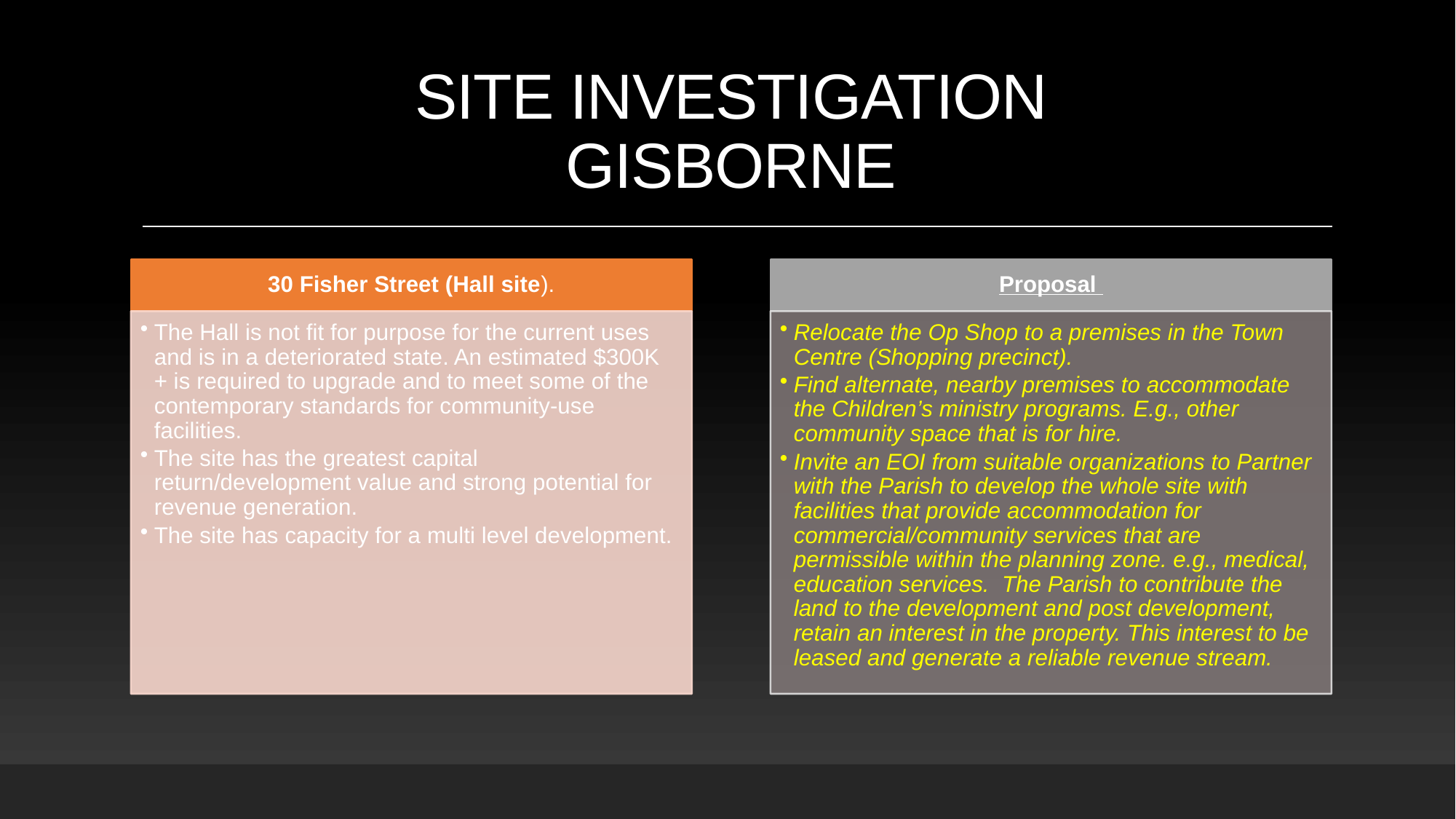

# SITE INVESTIGATION GISBORNE
30 Fisher Street (Hall site).
The Hall is not fit for purpose for the current uses and is in a deteriorated state. An estimated $300K + is required to upgrade and to meet some of the contemporary standards for community-use facilities.
The site has the greatest capital return/development value and strong potential for revenue generation.
The site has capacity for a multi level development.
Proposal
Relocate the Op Shop to a premises in the Town Centre (Shopping precinct).
Find alternate, nearby premises to accommodate the Children’s ministry programs. E.g., other community space that is for hire.
Invite an EOI from suitable organizations to Partner with the Parish to develop the whole site with facilities that provide accommodation for commercial/community services that are permissible within the planning zone. e.g., medical, education services.  The Parish to contribute the land to the development and post development, retain an interest in the property. This interest to be leased and generate a reliable revenue stream.